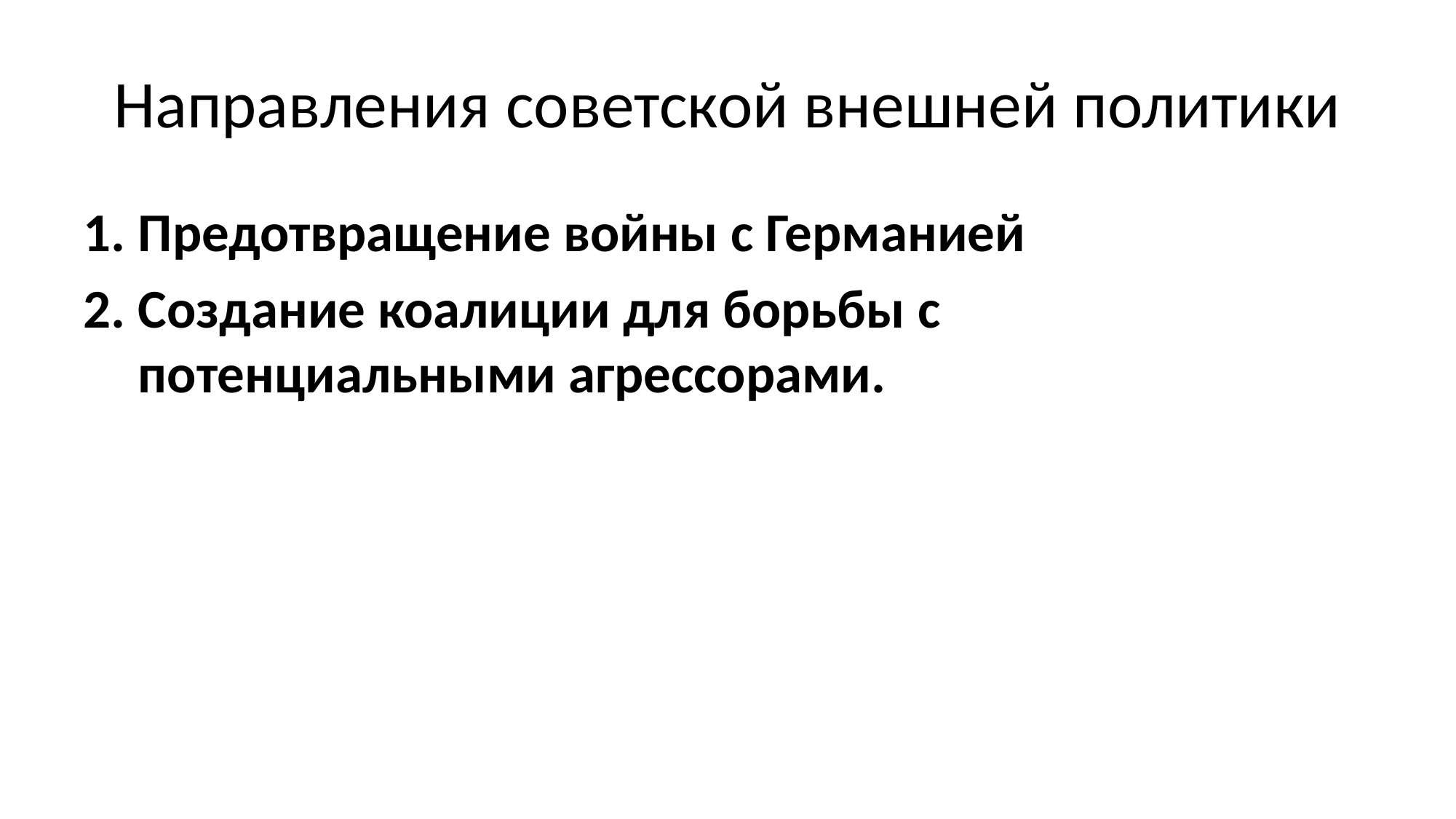

# Направления советской внешней политики
Предотвращение войны с Германией
Создание коалиции для борьбы с потенциальными агрессорами.